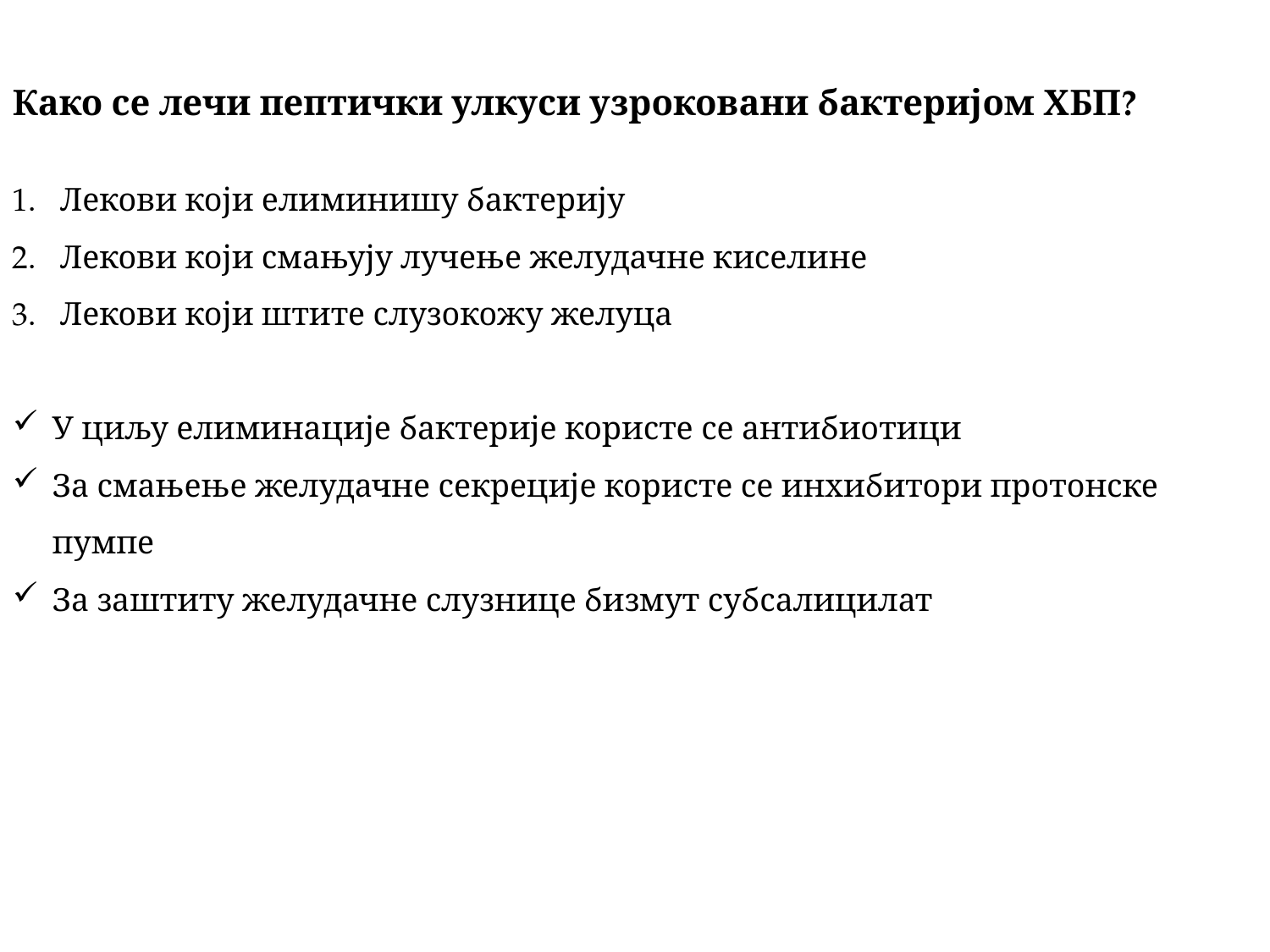

Како се лечи пептички улкуси узроковани бактеријом ХБП?

Лекови који елиминишу бактерију
Лекови који смањују лучење желудачне киселине
Лекови који штите слузокожу желуца

У циљу елиминације бактерије користе се антибиотици
За смањење желудачне секреције користе се инхибитори протонске пумпе
За заштиту желудачне слузнице бизмут субсалицилат